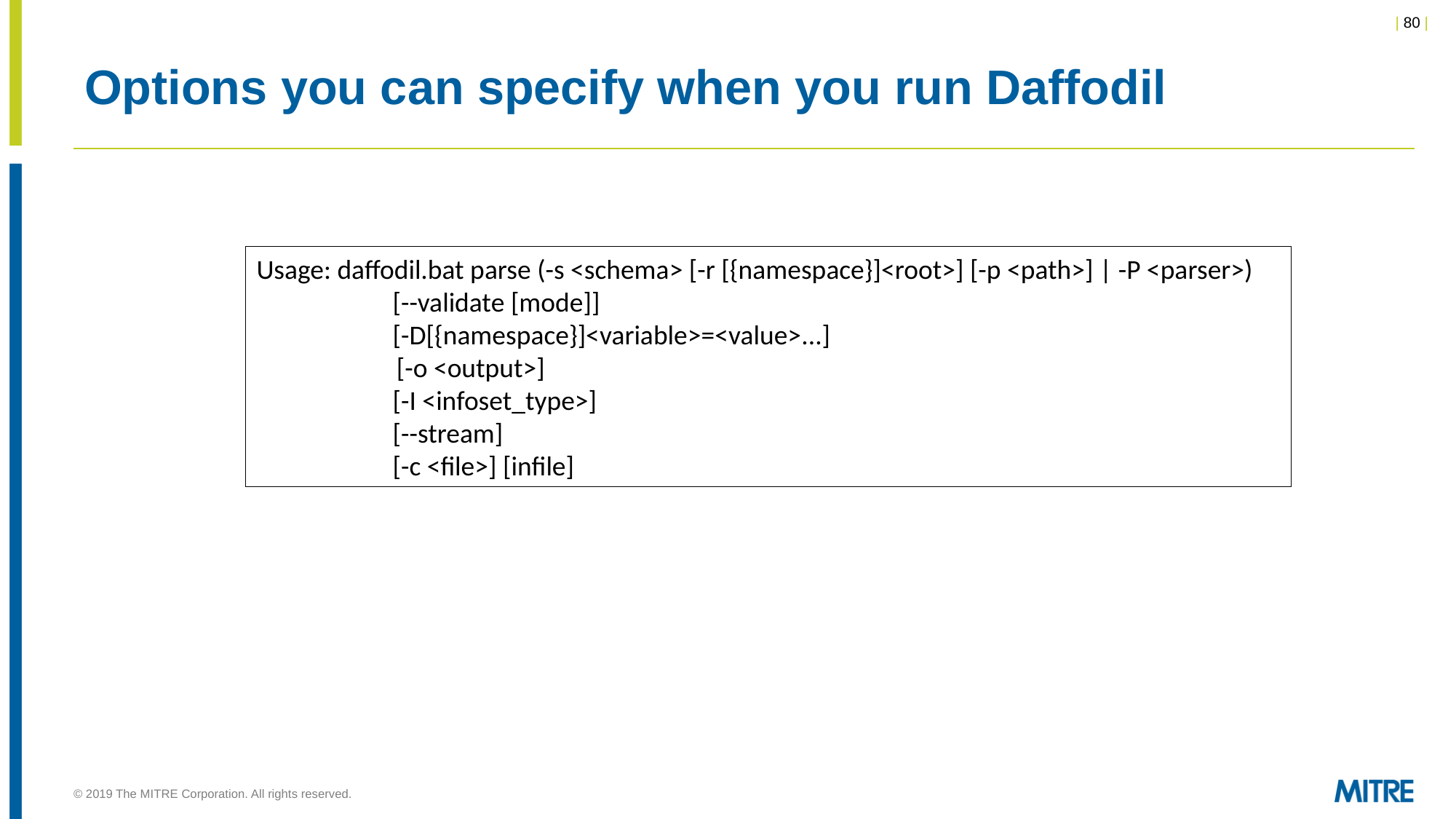

# Options you can specify when you run Daffodil
Usage: daffodil.bat parse (-s <schema> [-r [{namespace}]<root>] [-p <path>] | -P <parser>)
                      [--validate [mode]]
                      [-D[{namespace}]<variable>=<value>...]
 	     [-o <output>]
                      [-I <infoset_type>]
                      [--stream]
                      [-c <file>] [infile]
© 2019 The MITRE Corporation. All rights reserved.